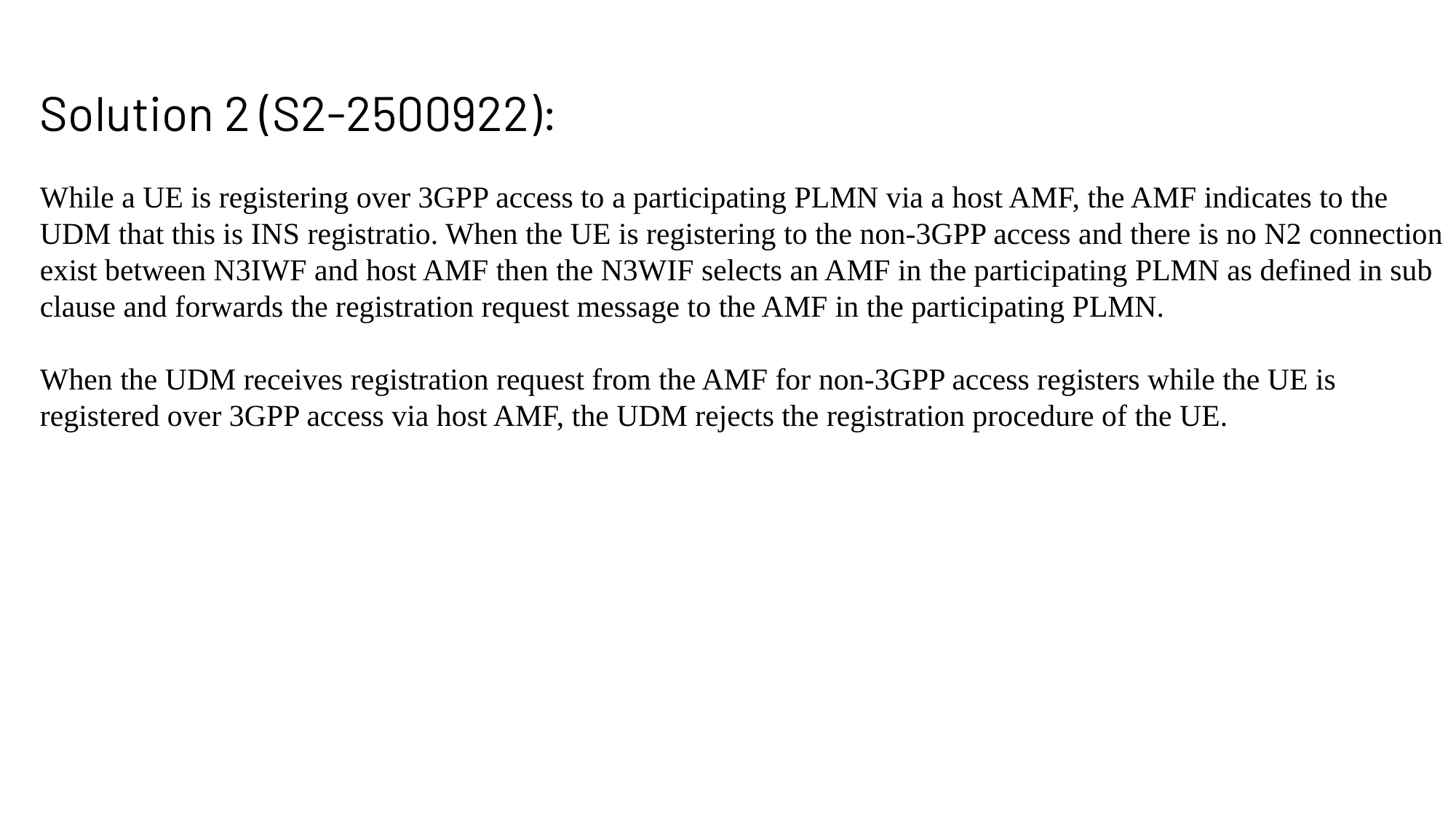

Solution 2 (S2-2500922):

While a UE is registering over 3GPP access to a participating PLMN via a host AMF, the AMF indicates to the UDM that this is INS registratio. When the UE is registering to the non-3GPP access and there is no N2 connection exist between N3IWF and host AMF then the N3WIF selects an AMF in the participating PLMN as defined in sub clause and forwards the registration request message to the AMF in the participating PLMN.

When the UDM receives registration request from the AMF for non-3GPP access registers while the UE is registered over 3GPP access via host AMF, the UDM rejects the registration procedure of the UE.